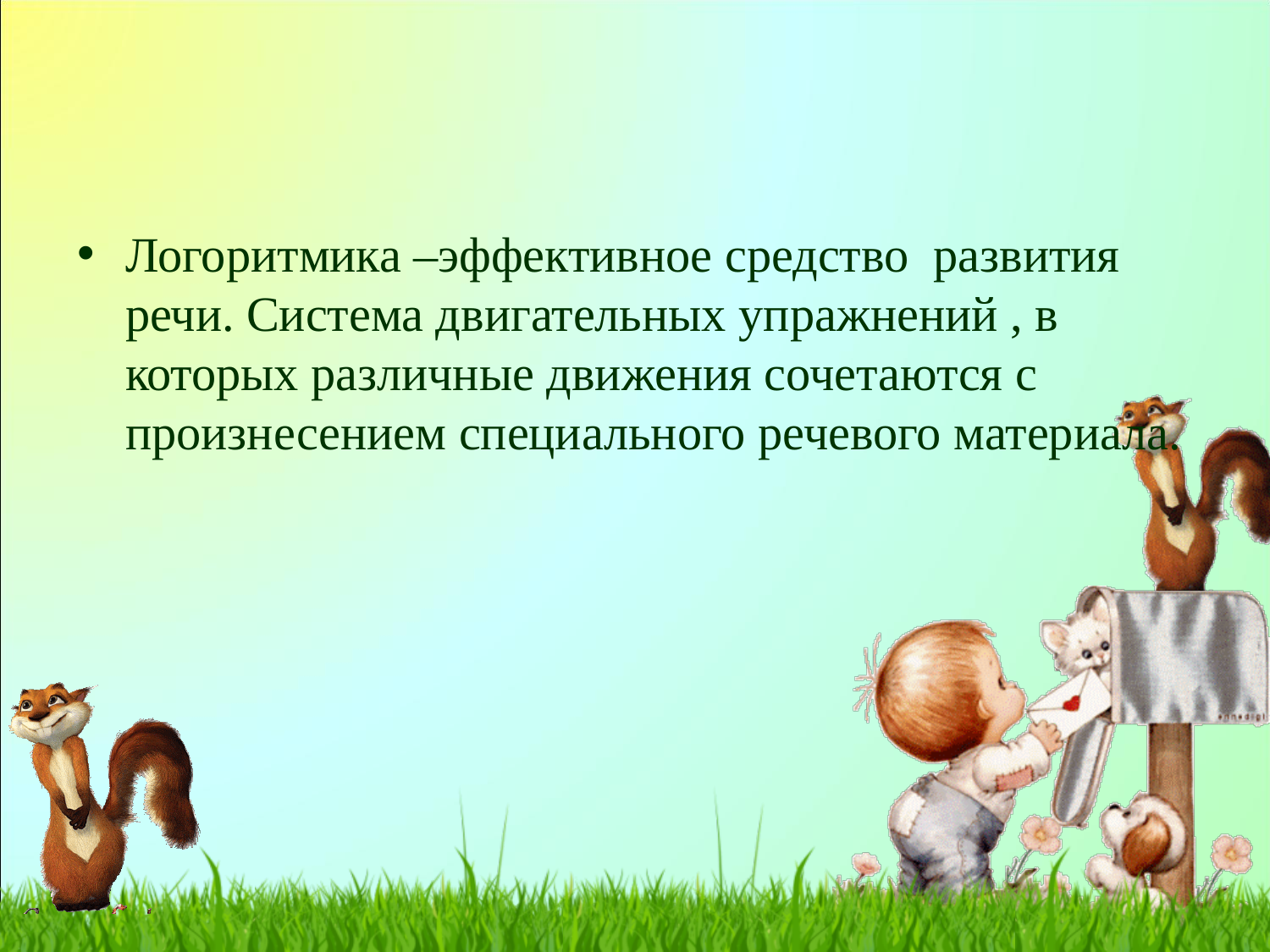

#
Логоритмика –эффективное средство  развития речи. Система двигательных упражнений , в которых различные движения сочетаются с произнесением специального речевого материала.